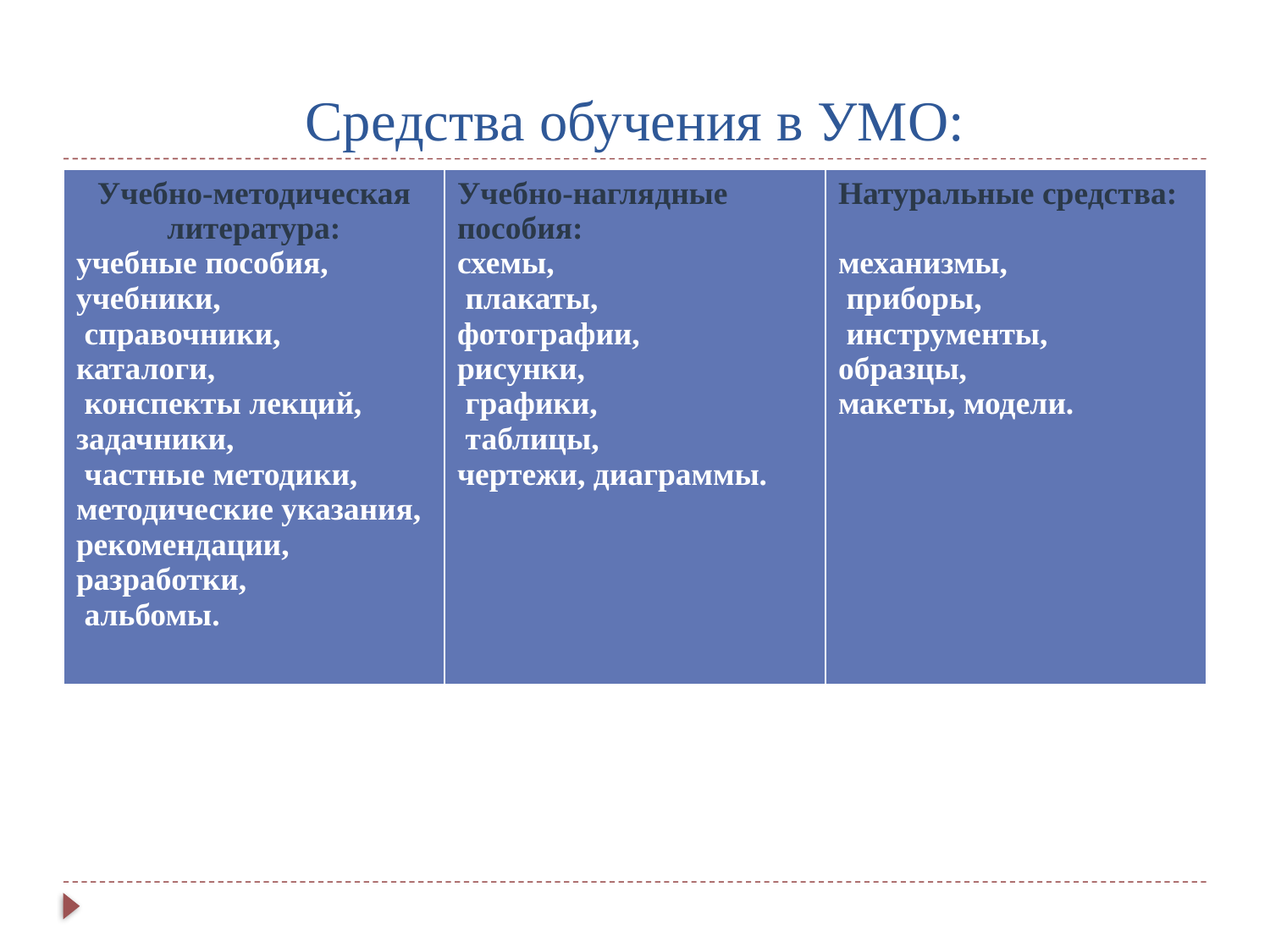

# Средства обучения в УМО:
| Учебно-методическая литература: учебные пособия, учебники, справочники, каталоги, конспекты лекций, задачники, частные методики, методические указания, рекомендации, разработки, альбомы. | Учебно-наглядные пособия: схемы, плакаты, фотографии, рисунки, графики, таблицы, чертежи, диаграммы. | Натуральные средства: механизмы, приборы, инструменты, образцы, макеты, модели. |
| --- | --- | --- |